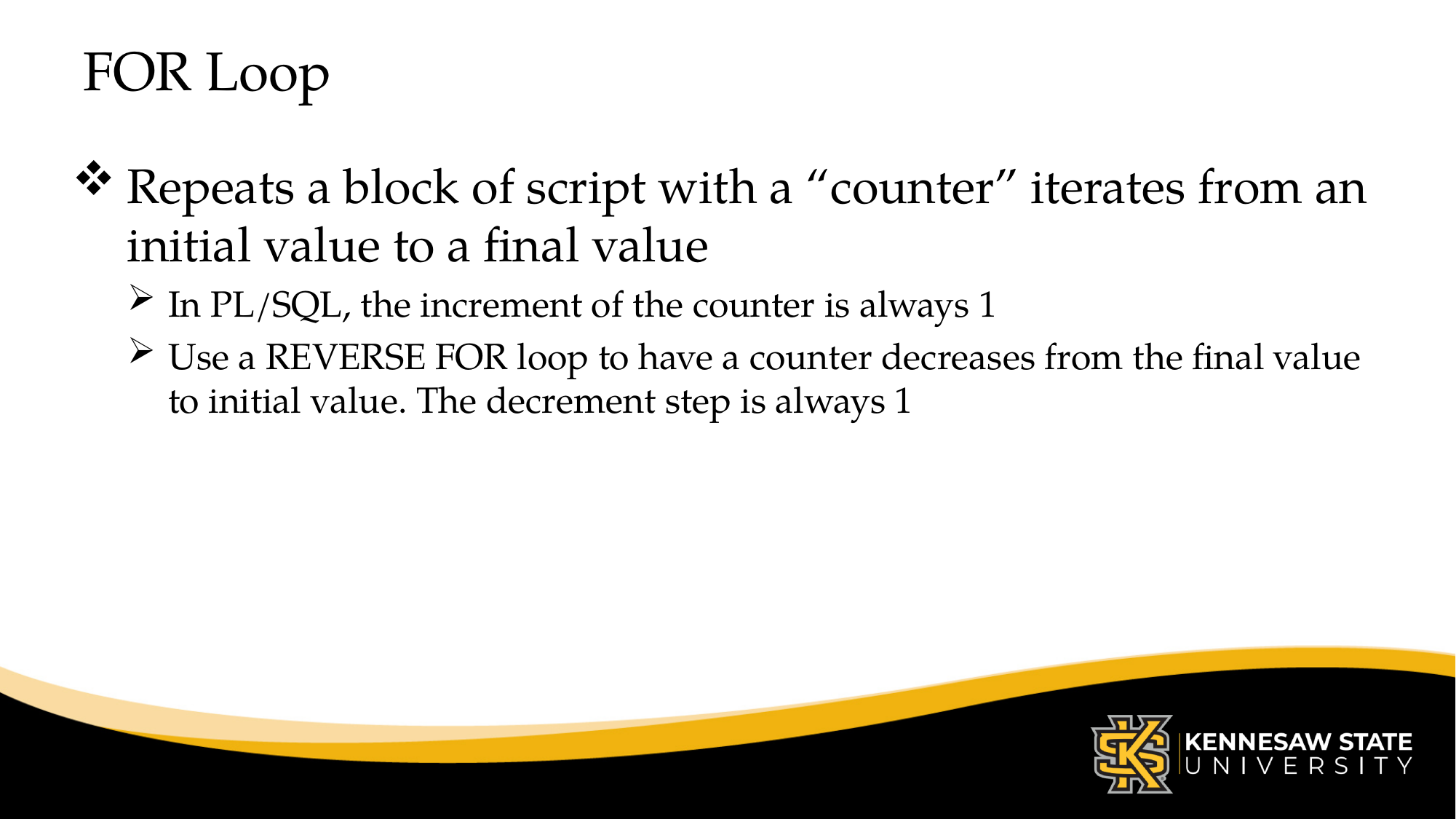

# FOR Loop
Repeats a block of script with a “counter” iterates from an initial value to a final value
In PL/SQL, the increment of the counter is always 1
Use a REVERSE FOR loop to have a counter decreases from the final value to initial value. The decrement step is always 1